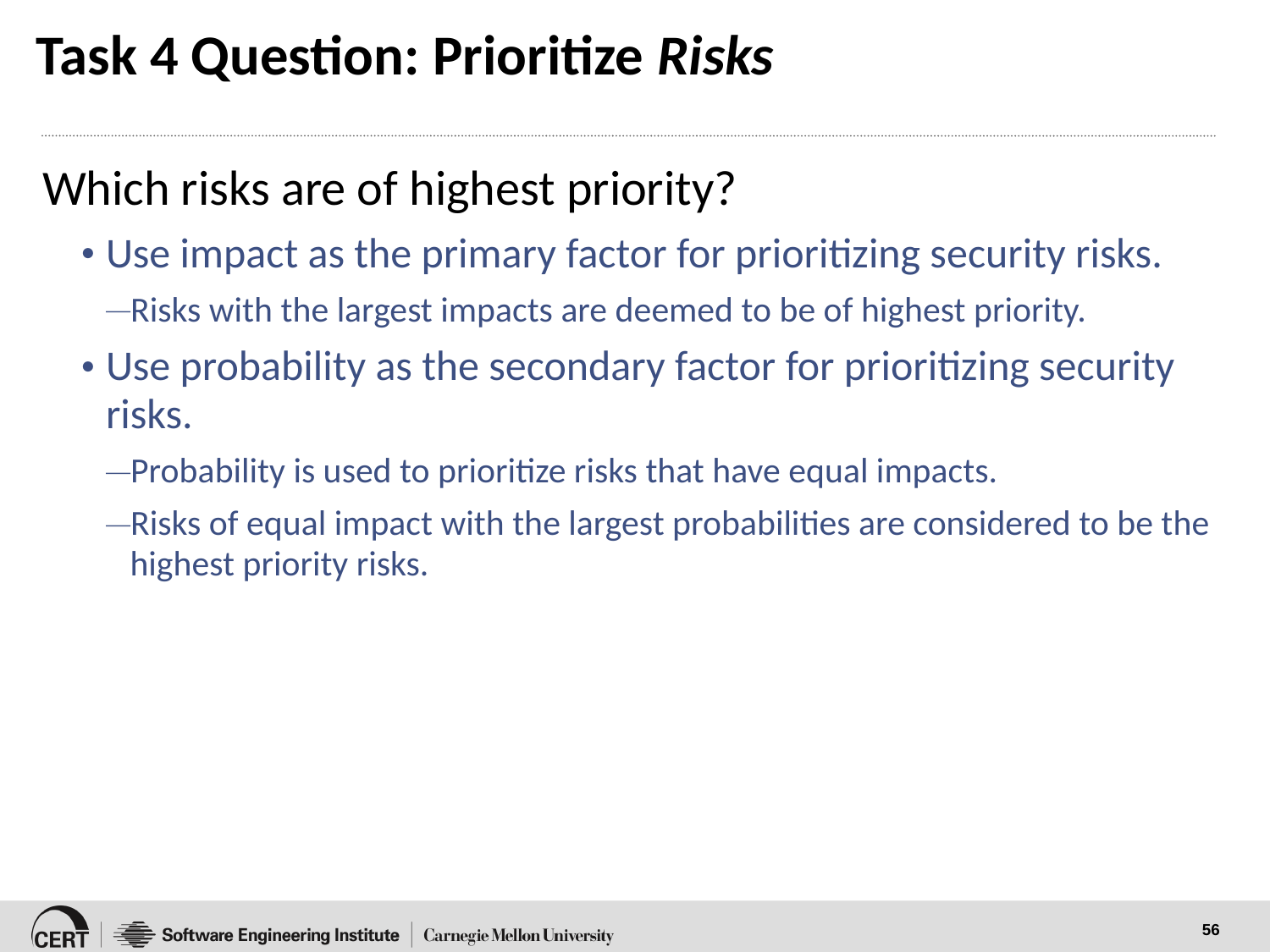

# Task 4 Question: Prioritize Risks
Which risks are of highest priority?
Use impact as the primary factor for prioritizing security risks.
Risks with the largest impacts are deemed to be of highest priority.
Use probability as the secondary factor for prioritizing security risks.
Probability is used to prioritize risks that have equal impacts.
Risks of equal impact with the largest probabilities are considered to be the highest priority risks.